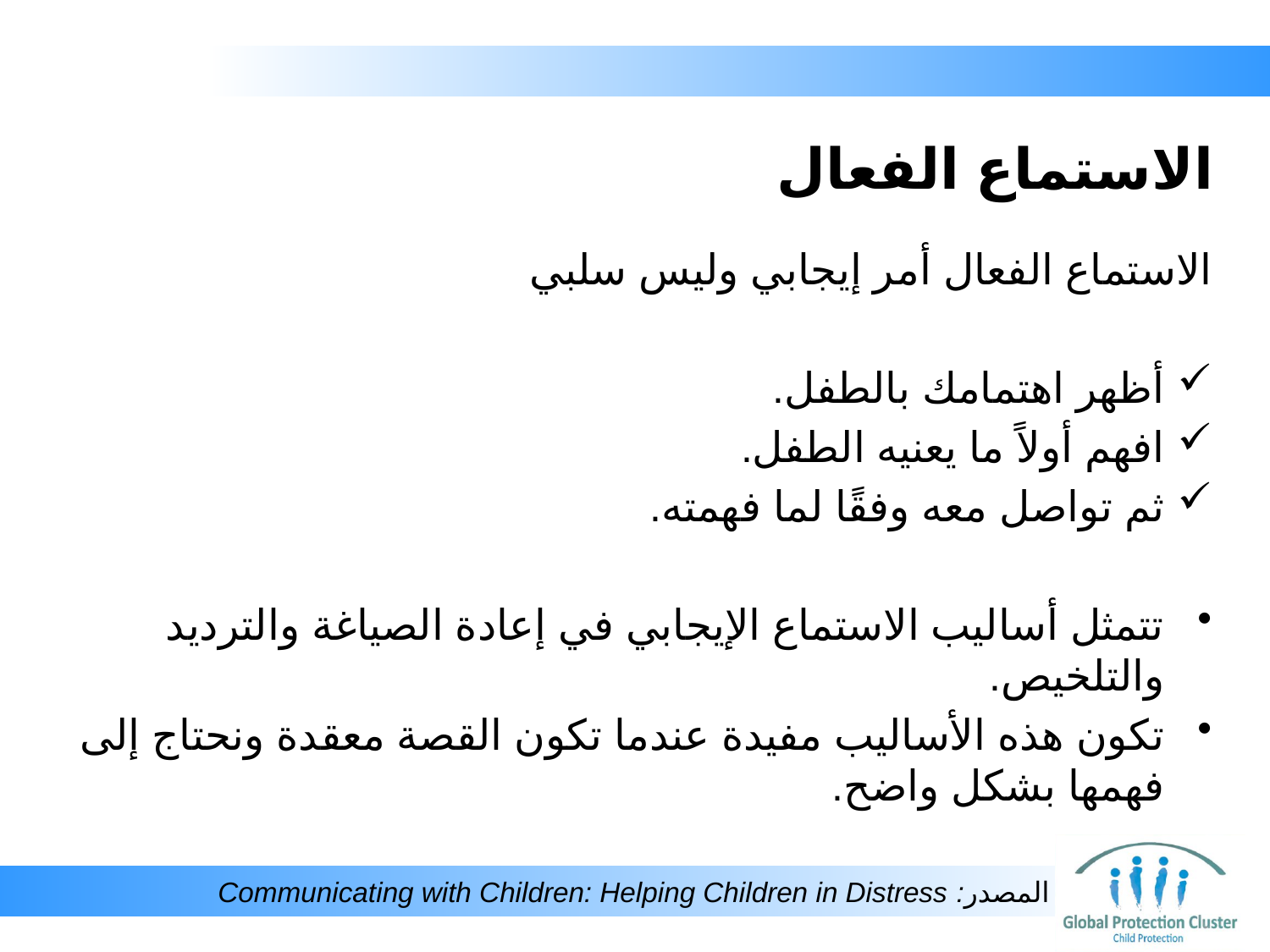

# الاستماع الفعال
الاستماع الفعال أمر إيجابي وليس سلبي

أظهر اهتمامك بالطفل.
افهم أولاً ما يعنيه الطفل.
ثم تواصل معه وفقًا لما فهمته.

تتمثل أساليب الاستماع الإيجابي في إعادة الصياغة والترديد والتلخيص.
تكون هذه الأساليب مفيدة عندما تكون القصة معقدة ونحتاج إلى فهمها بشكل واضح.

المصدر: Communicating with Children: Helping Children in Distress